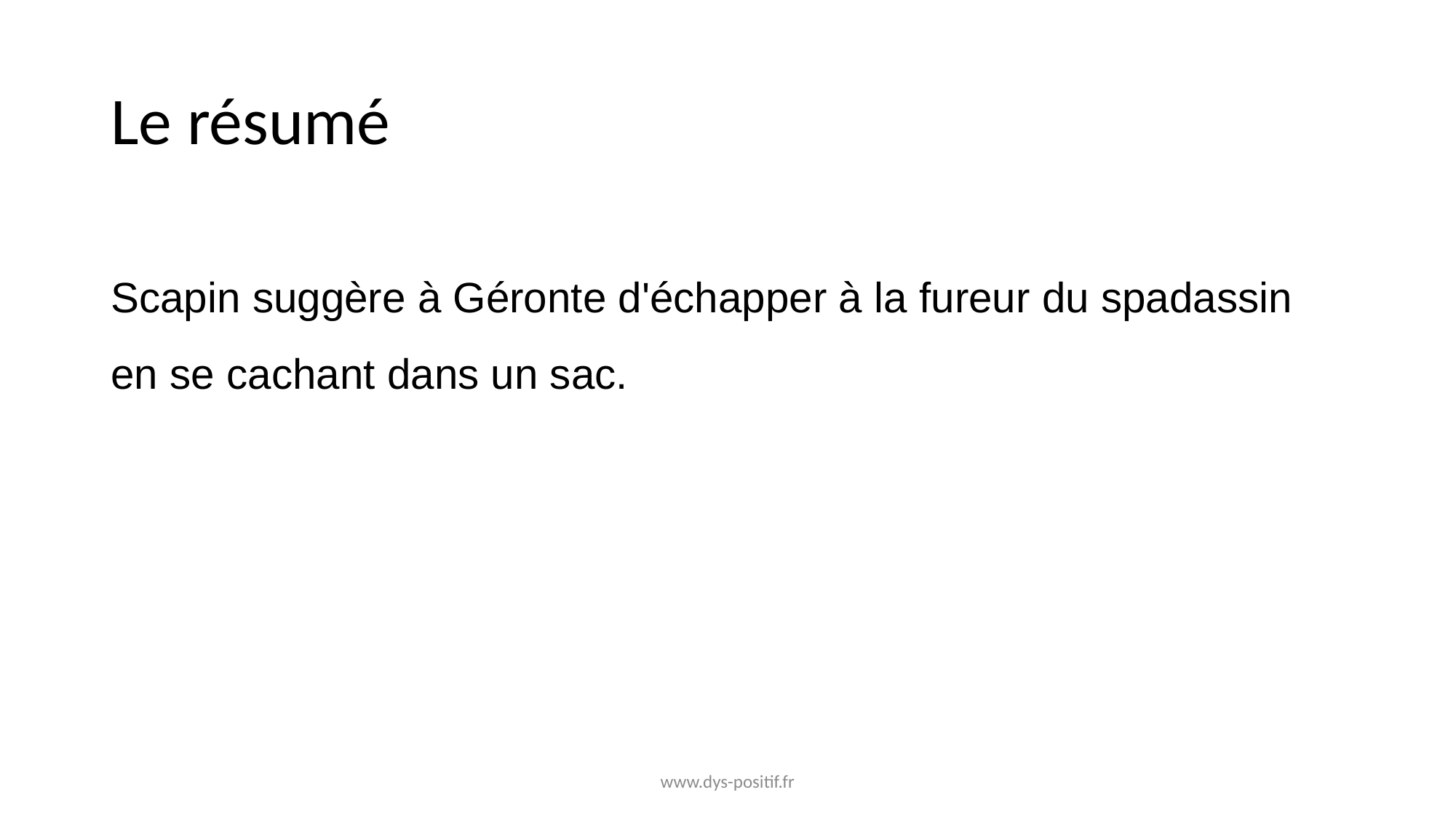

# Le résumé
Scapin suggère à Géronte d'échapper à la fureur du spadassin en se cachant dans un sac.
www.dys-positif.fr